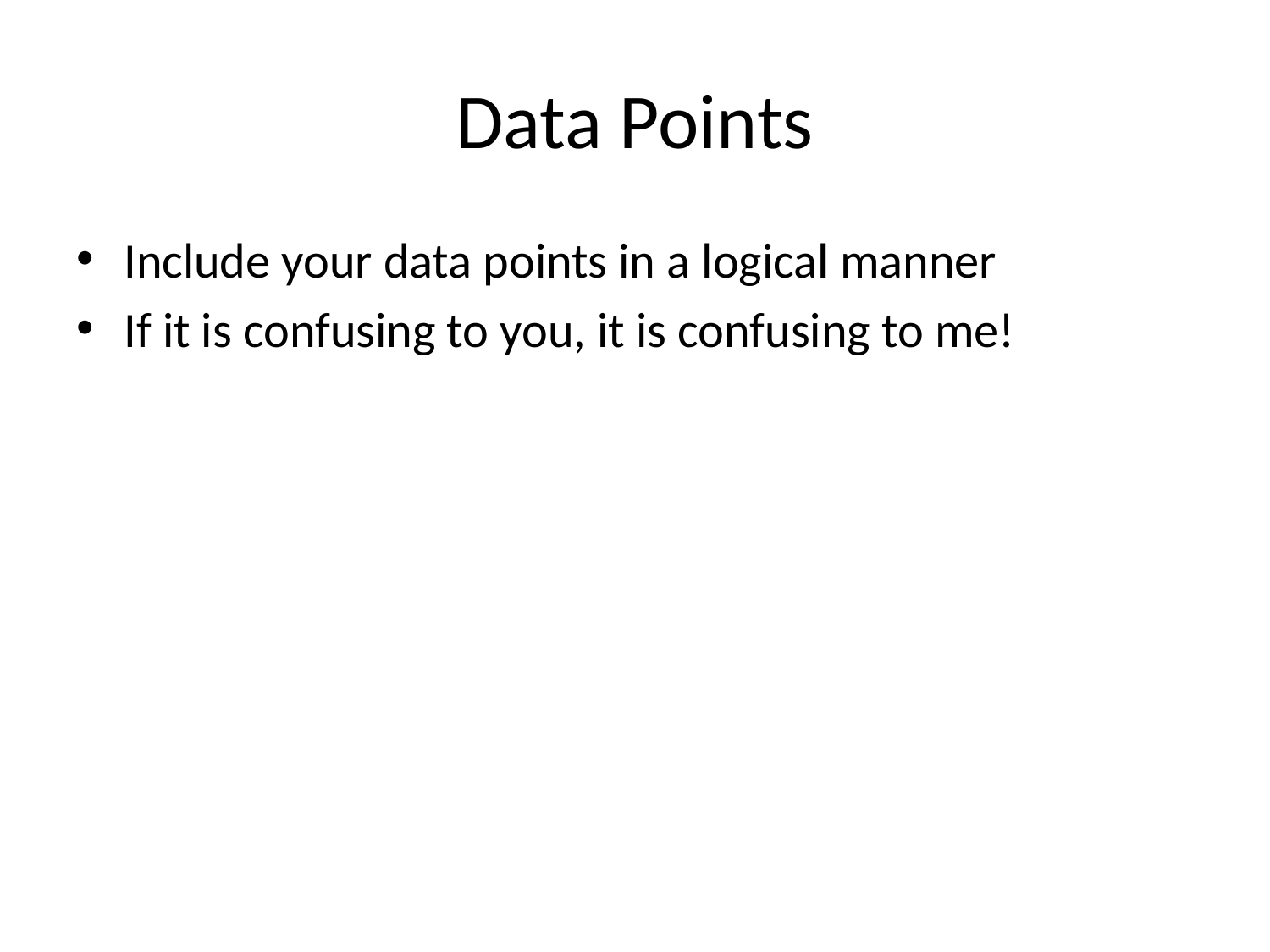

# Data Points
Include your data points in a logical manner
If it is confusing to you, it is confusing to me!